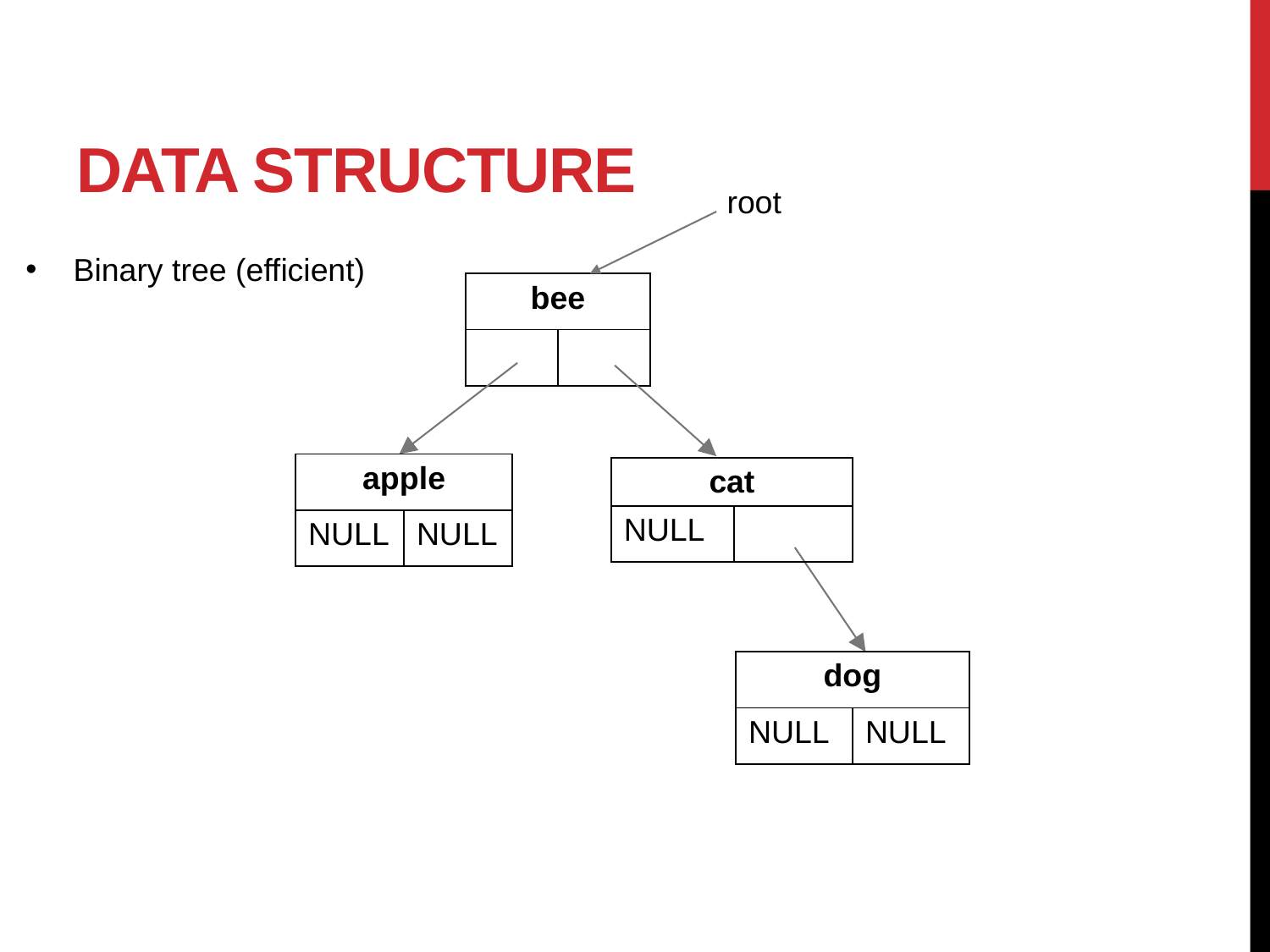

# Data Structure
root
Binary tree (efficient)

| bee |  |
| --- | --- |
|  |  |
| apple |  |
| --- | --- |
| NULL | NULL |
| cat |  |
| --- | --- |
| NULL |  |
| dog |  |
| --- | --- |
| NULL | NULL |